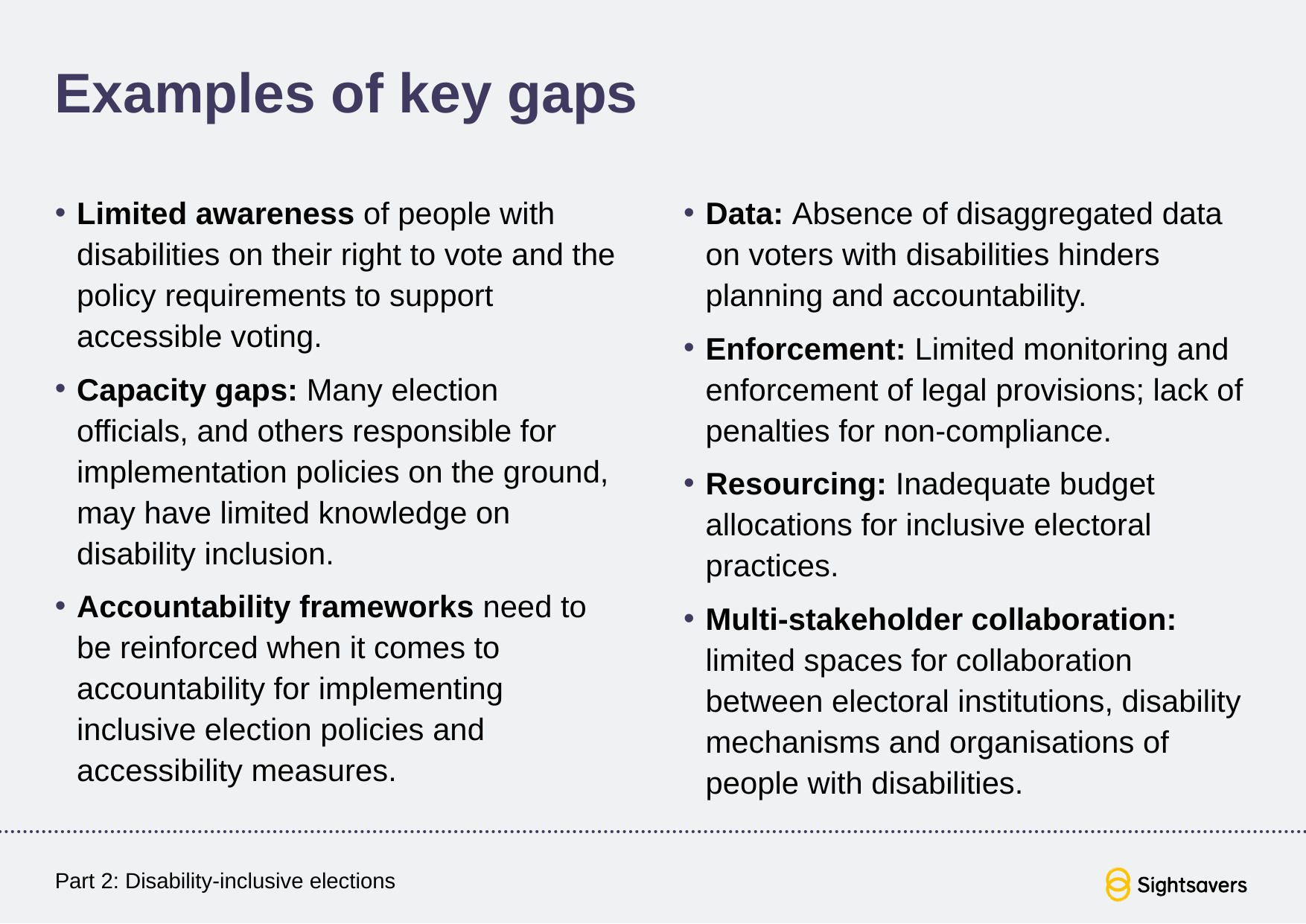

# Examples of key gaps
Limited awareness of people with disabilities on their right to vote and the policy requirements to support accessible voting.
Capacity gaps: Many election officials, and others responsible for implementation policies on the ground, may have limited knowledge on disability inclusion.
Accountability frameworks need to be reinforced when it comes to accountability for implementing inclusive election policies and accessibility measures.
Data: Absence of disaggregated data on voters with disabilities hinders planning and accountability.
Enforcement: Limited monitoring and enforcement of legal provisions; lack of penalties for non-compliance.
Resourcing: Inadequate budget allocations for inclusive electoral practices.
Multi-stakeholder collaboration: limited spaces for collaboration between electoral institutions, disability mechanisms and organisations of people with disabilities.

Part 2: Disability-inclusive elections